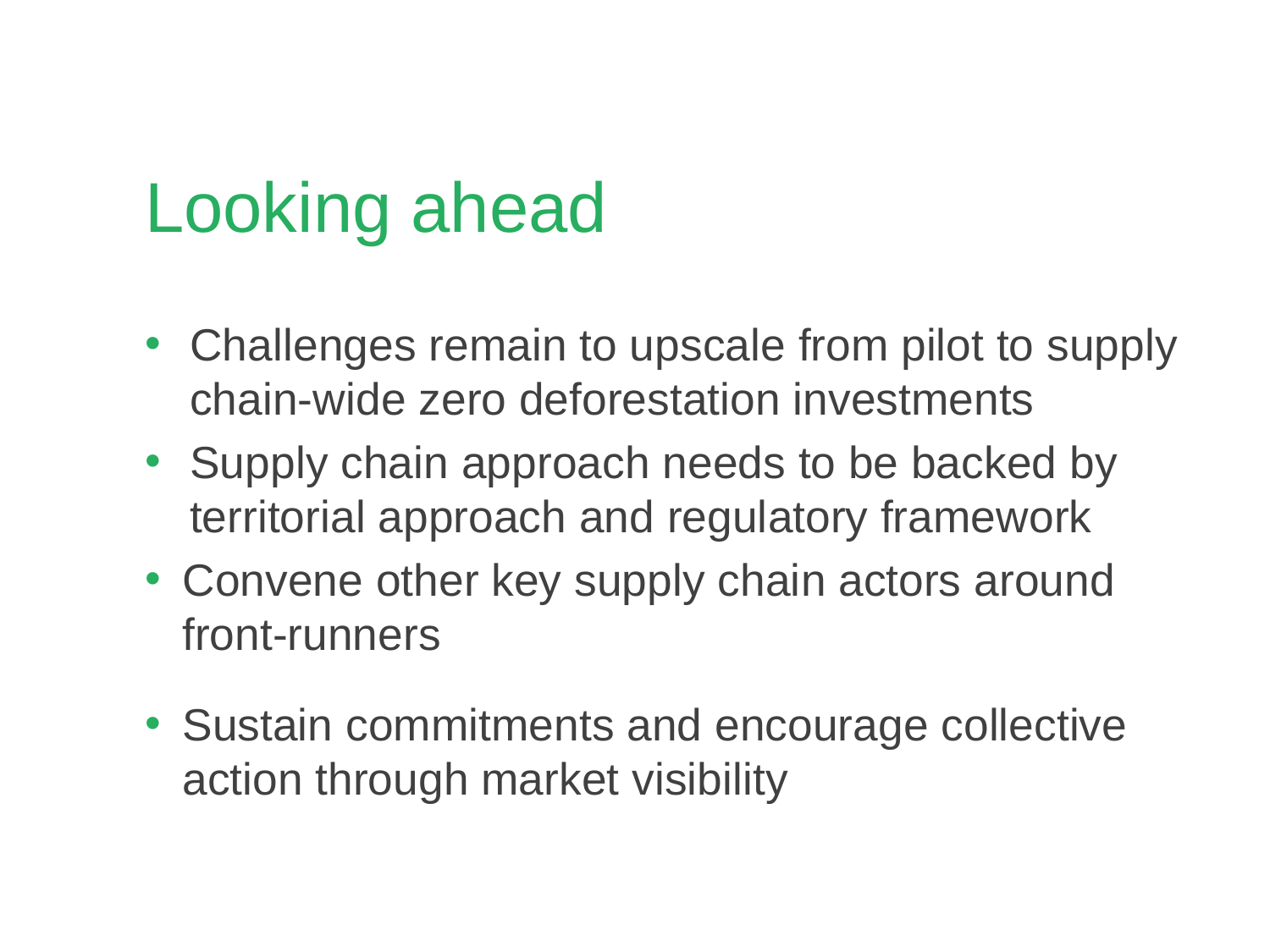

# Looking ahead
Challenges remain to upscale from pilot to supply chain-wide zero deforestation investments
Supply chain approach needs to be backed by territorial approach and regulatory framework
Convene other key supply chain actors around front-runners

Sustain commitments and encourage collective action through market visibility